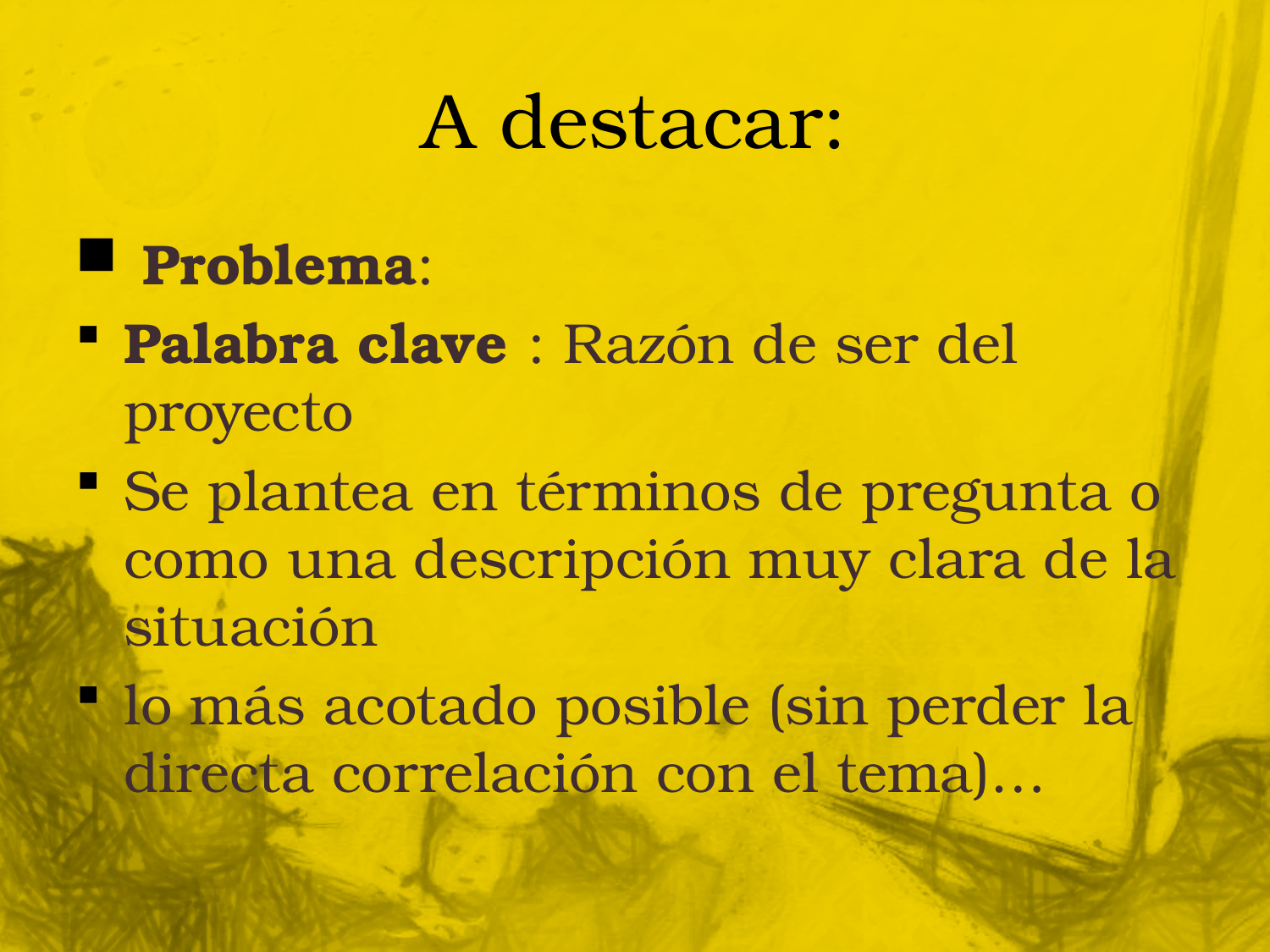

# A destacar:
 Problema:
Palabra clave : Razón de ser del proyecto
Se plantea en términos de pregunta o como una descripción muy clara de la situación
lo más acotado posible (sin perder la directa correlación con el tema)…